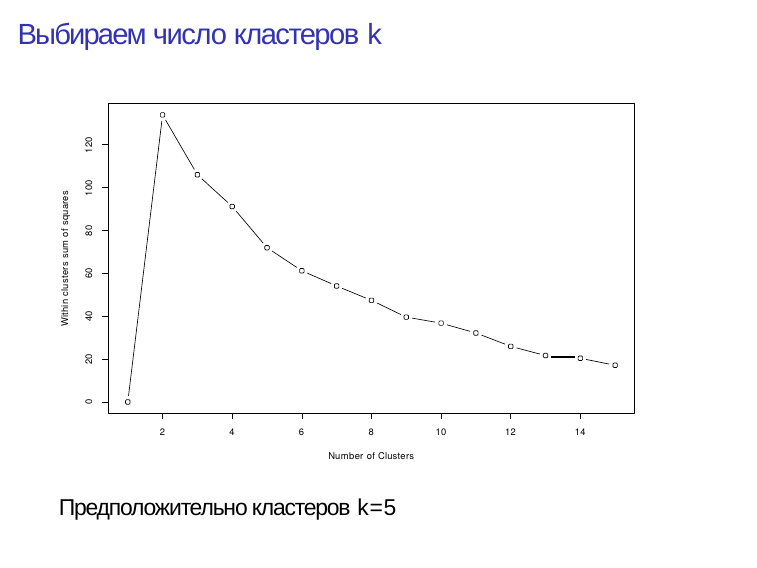

Выбираем число кластеров k

120
100
Within clusters sum of squares
80
60
40
20
0
2
4
6
8
10
12
14
Number of Clusters
Предположительно кластеров k=5